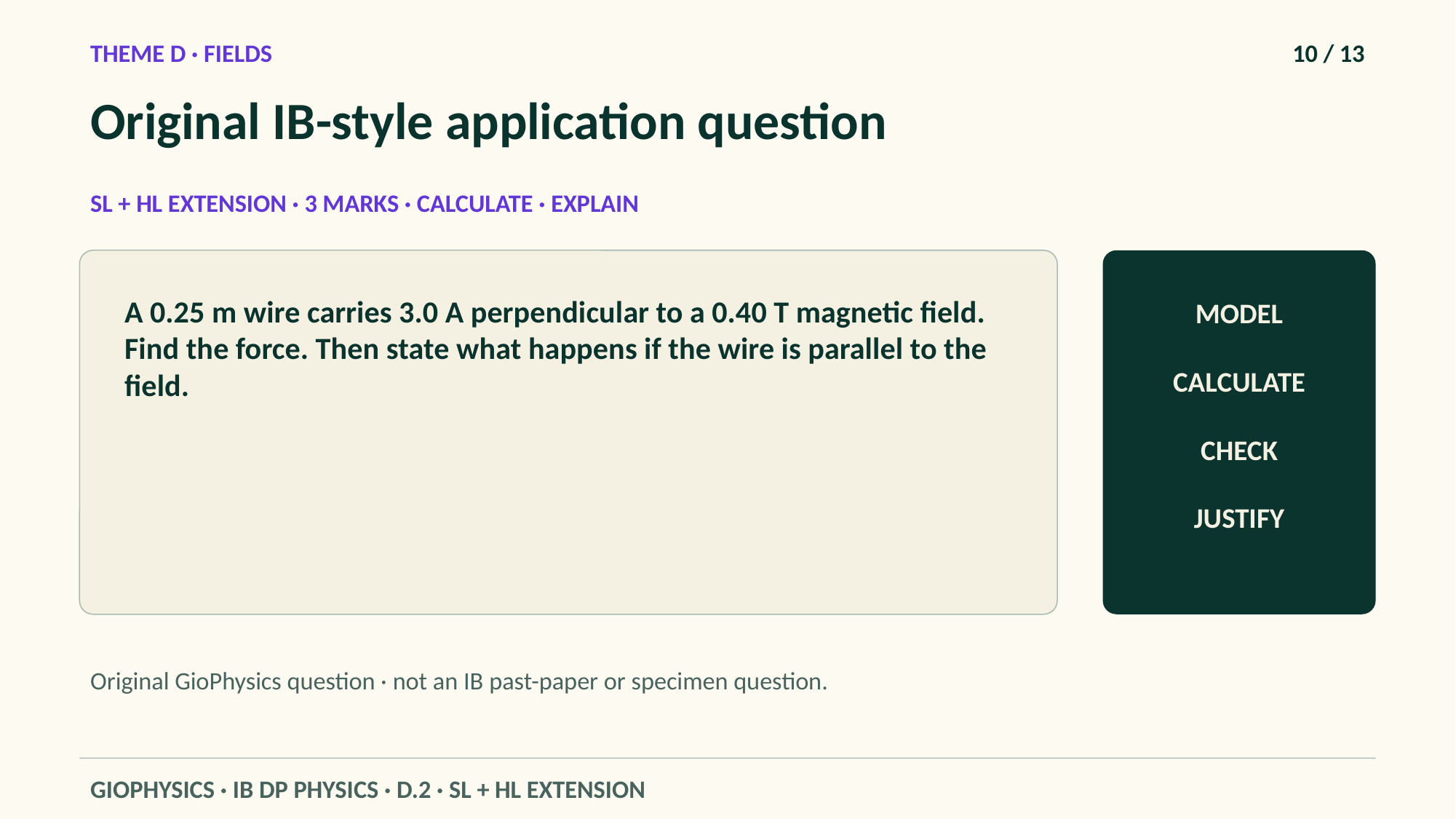

THEME D · FIELDS
10 / 13
Original IB-style application question
SL + HL EXTENSION · 3 MARKS · CALCULATE · EXPLAIN

A 0.25 m wire carries 3.0 A perpendicular to a 0.40 T magnetic field. Find the force. Then state what happens if the wire is parallel to the field.
MODEL

CALCULATE

CHECK

JUSTIFY
Original GioPhysics question · not an IB past-paper or specimen question.

GIOPHYSICS · IB DP PHYSICS · D.2 · SL + HL EXTENSION